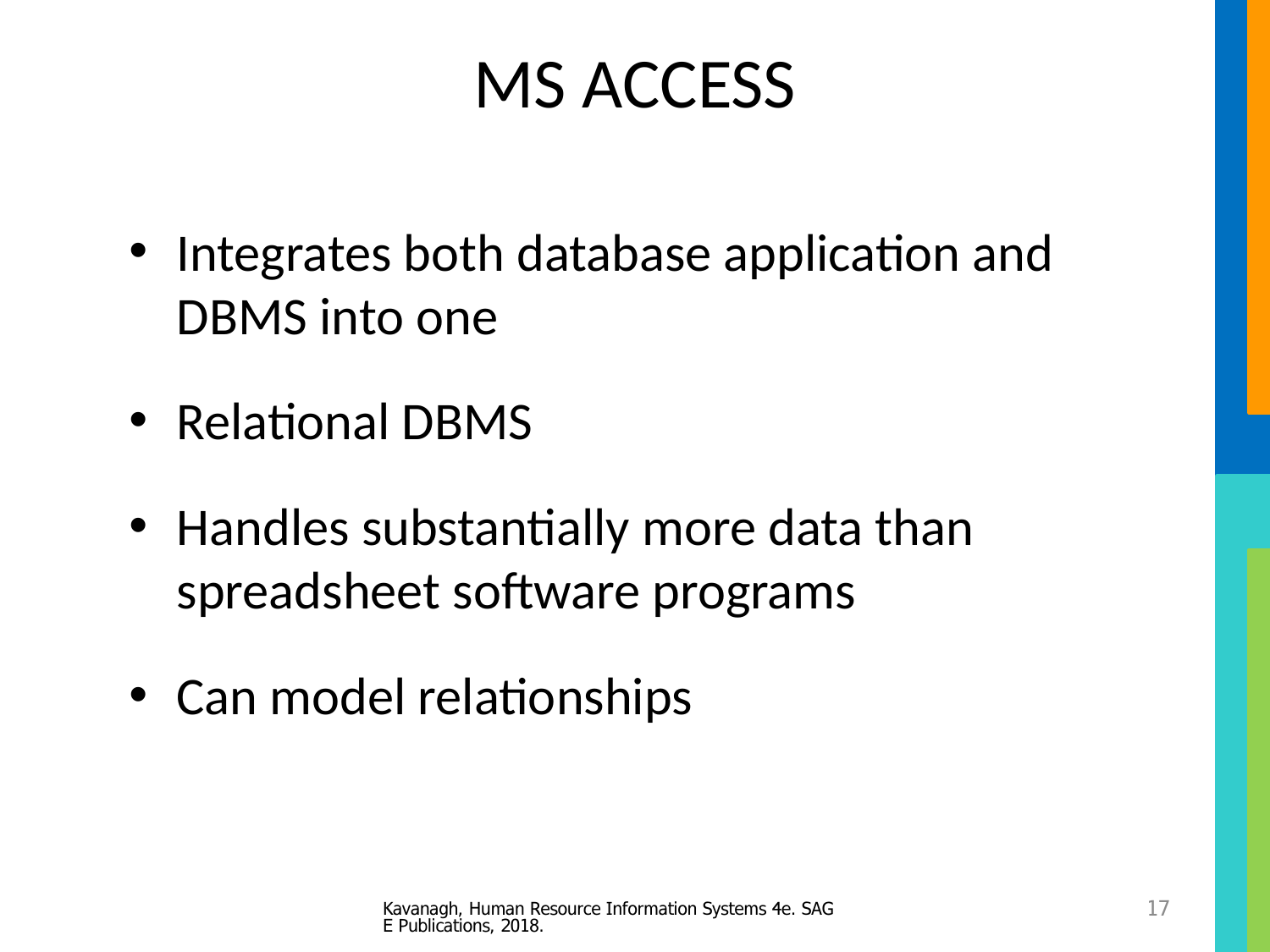

# MS ACCESS
Integrates both database application and DBMS into one
Relational DBMS
Handles substantially more data than spreadsheet software programs
Can model relationships
Kavanagh, Human Resource Information Systems 4e. SAGE Publications, 2018.
17